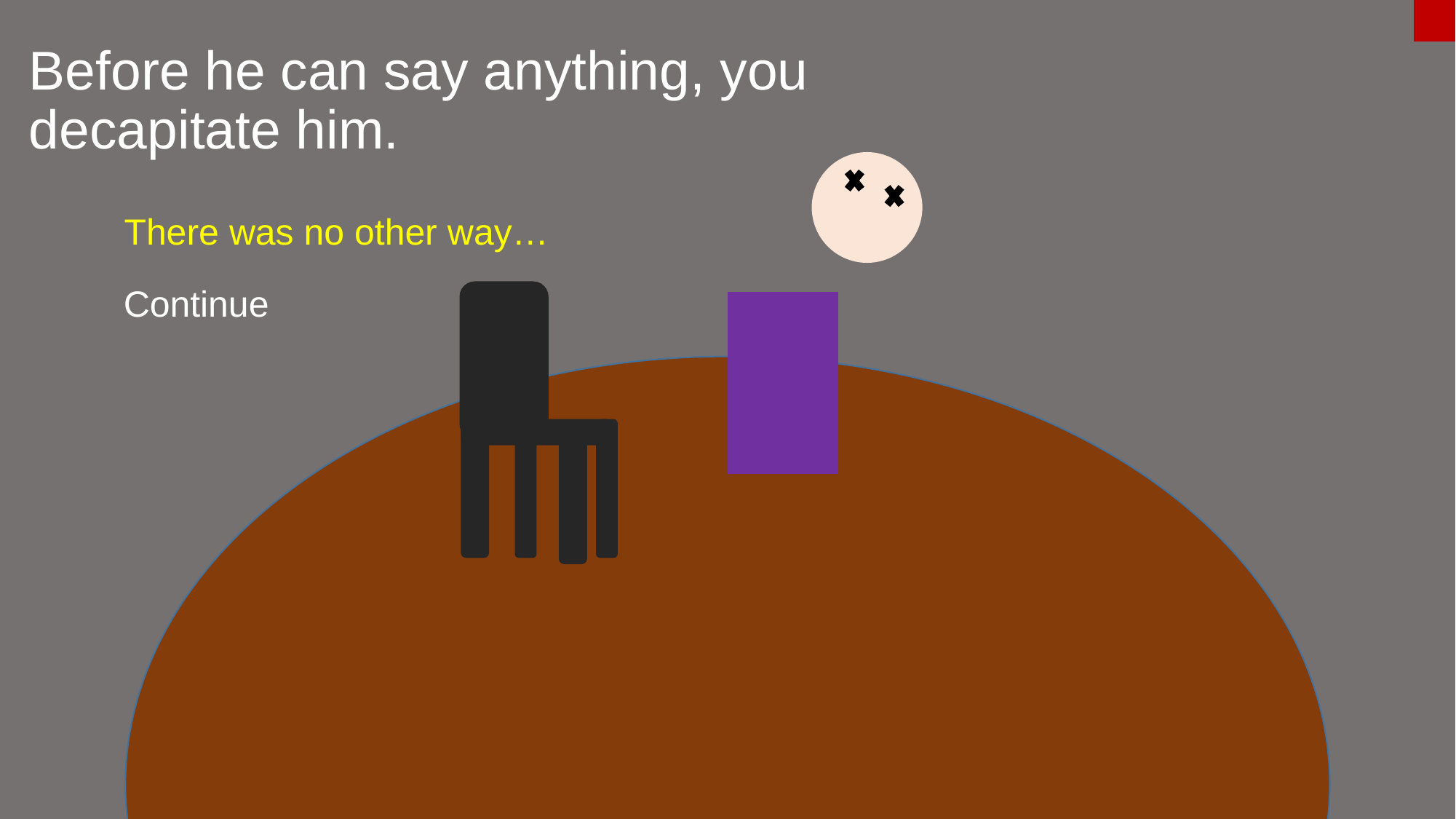

# Before he can say anything, you decapitate him.

There was no other way…
Continue